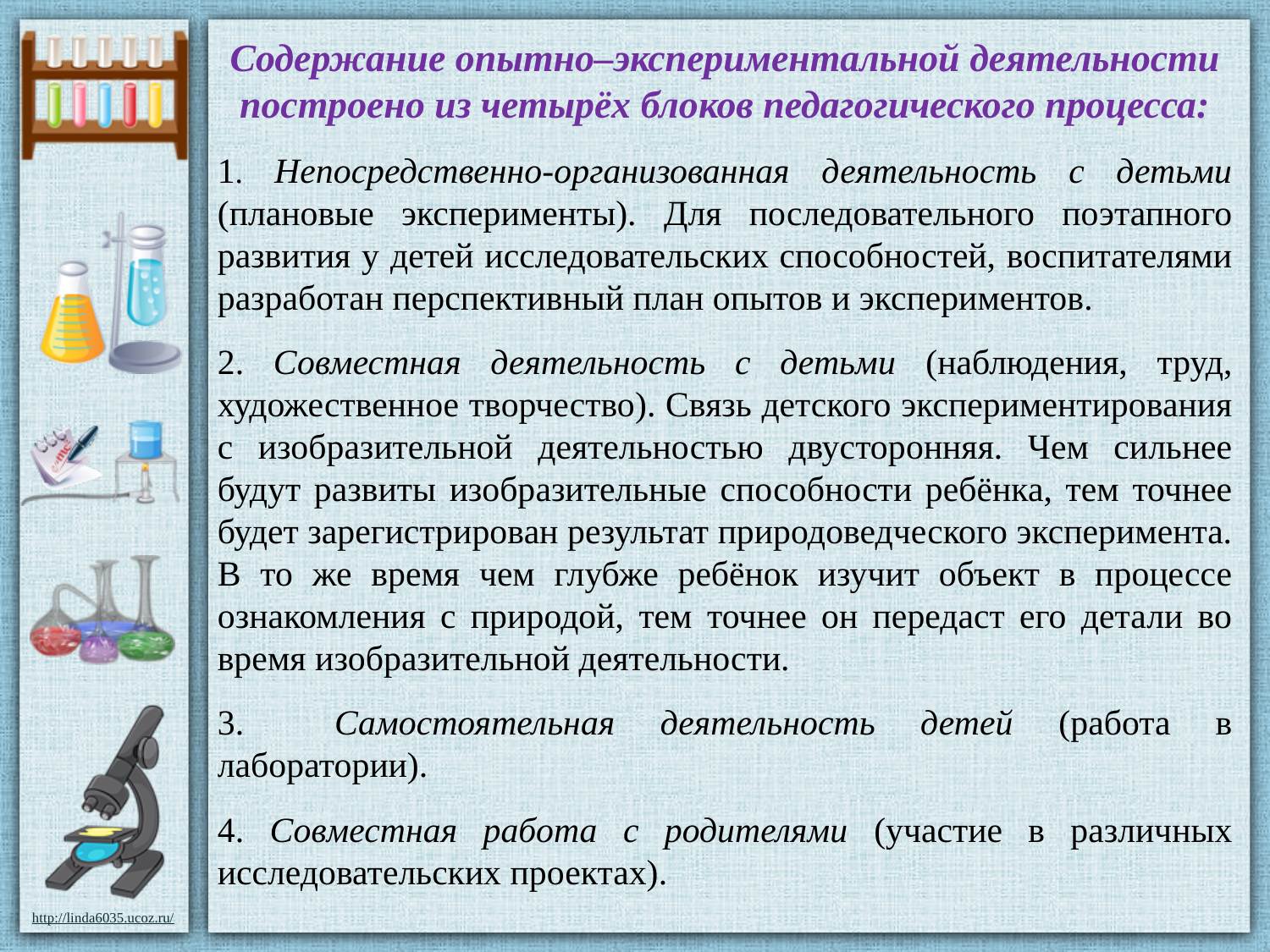

Содержание опытно–экспериментальной деятельности построено из четырёх блоков педагогического процесса:

1. Непосредственно-организованная деятельность с детьми (плановые эксперименты). Для последовательного поэтапного развития у детей исследовательских способностей, воспитателями разработан перспективный план опытов и экспериментов.

2. Совместная деятельность с детьми (наблюдения, труд, художественное творчество). Связь детского экспериментирования с изобразительной деятельностью двусторонняя. Чем сильнее будут развиты изобразительные способности ребёнка, тем точнее будет зарегистрирован результат природоведческого эксперимента. В то же время чем глубже ребёнок изучит объект в процессе ознакомления с природой, тем точнее он передаст его детали во время изобразительной деятельности.

3.  Самостоятельная деятельность детей (работа в лаборатории).

4. Совместная работа с родителями (участие в различных исследовательских проектах).